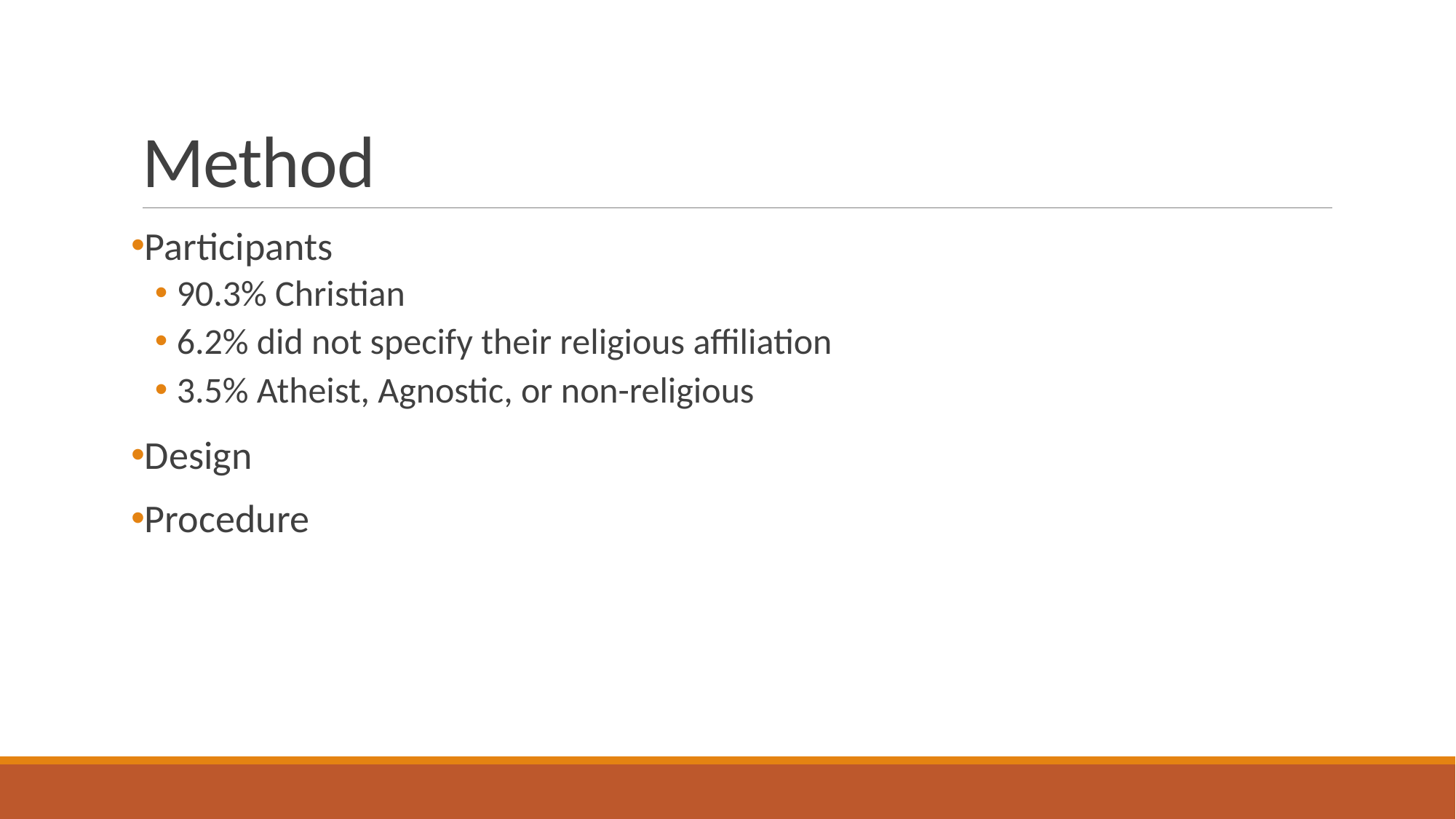

# Method
Participants
90.3% Christian
6.2% did not specify their religious affiliation
3.5% Atheist, Agnostic, or non-religious
Design
Procedure